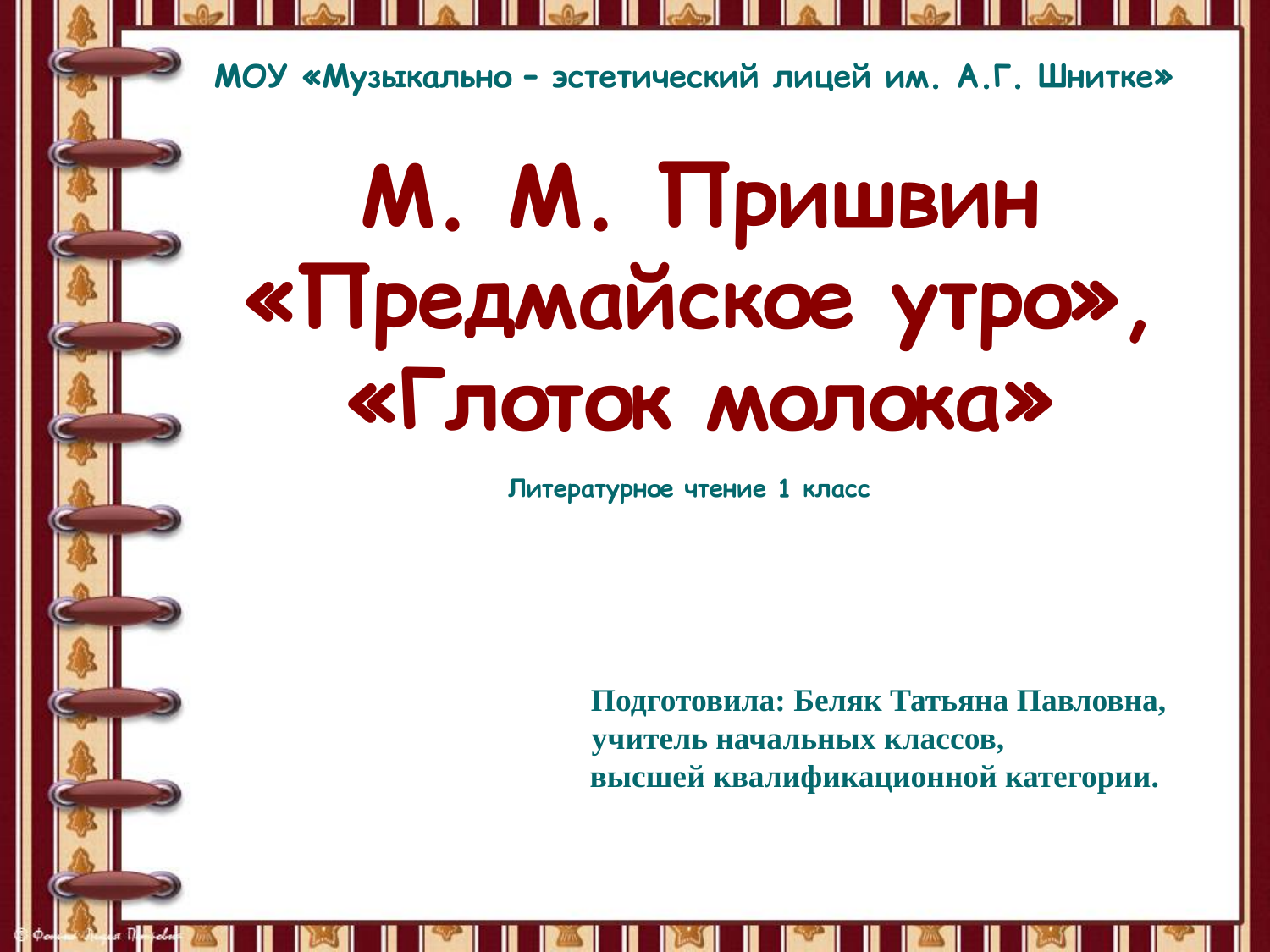

МОУ «Музыкально – эстетический лицей им. А.Г. Шнитке»

М. М. Пришвин
«Предмайское утро»,
«Глоток молока»

Литературное чтение 1 класс

                                               Подготовила: Беляк Татьяна Павловна,
                           учитель начальных классов,
                                              высшей квалификационной категории.